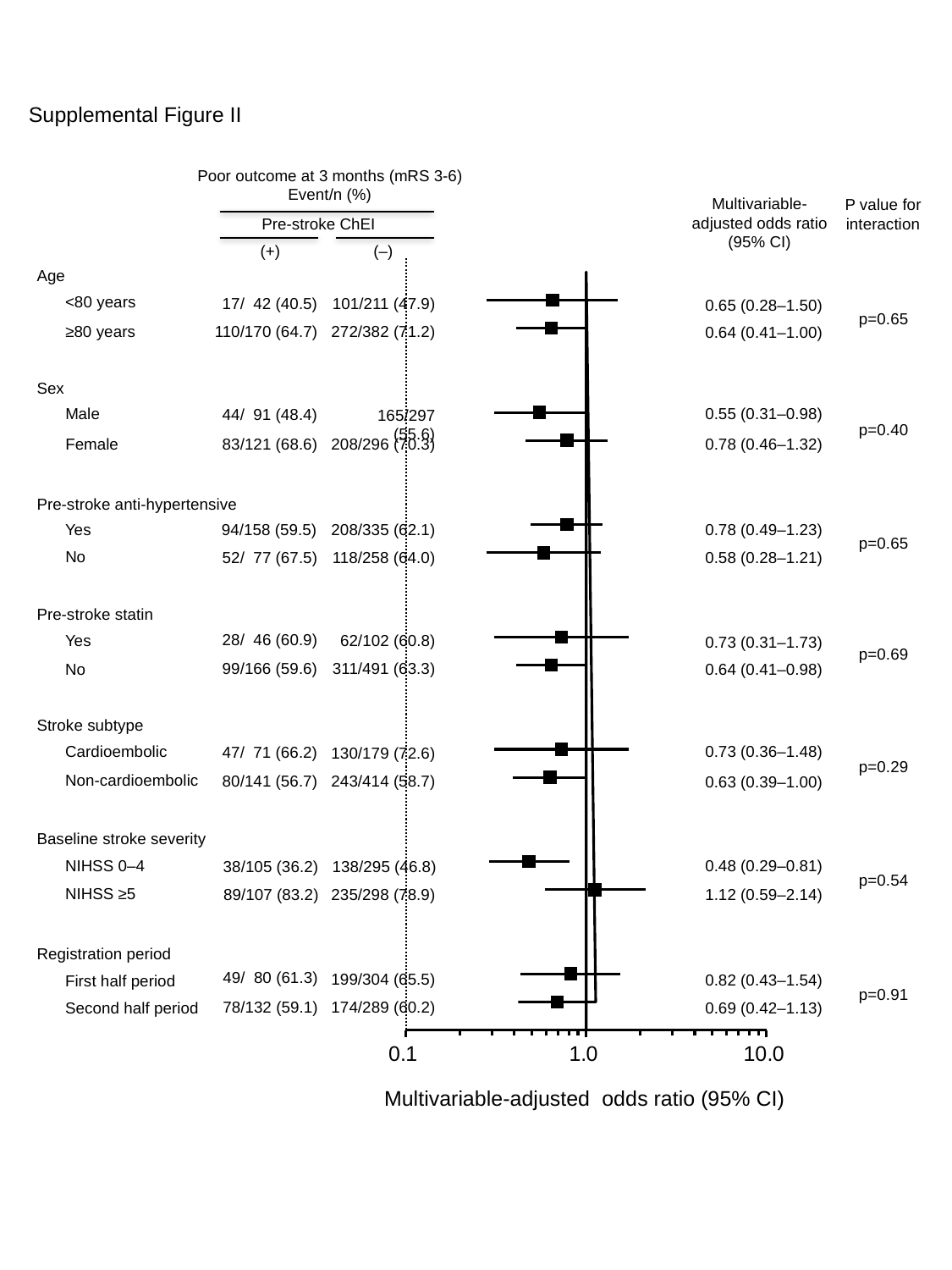

Supplemental Figure II
Poor outcome at 3 months (mRS 3-6)
Event/n (%)
Multivariable-adjusted odds ratio (95% CI)
P value for interaction
Pre-stroke ChEI
(+)
(–)

### Chart

| Category |  |  |
|---|---|---|
Age
<80 years
 17/  42 (40.5)
 101/211 (47.9)
0.65 (0.28–1.50)
p=0.65
≥80 years
110/170 (64.7)
272/382 (71.2)
0.64 (0.41–1.00)
Sex
Male
0.55 (0.31–0.98)
 44/  91 (48.4)
 165/297 (55.6)
p=0.40
Female
 83/121 (68.6)
208/296 (70.3)
0.78 (0.46–1.32)
Pre-stroke anti-hypertensive
0.78 (0.49–1.23)
Yes
    94/158 (59.5)
 208/335 (62.1)
p=0.65
No
 52/  77 (67.5)
0.58 (0.28–1.21)
118/258 (64.0)
Pre-stroke statin
 28/  46 (60.9)
Yes
 62/102 (60.8)
0.73 (0.31–1.73)
p=0.69
311/491 (63.3)
 99/166 (59.6)
No
0.64 (0.41–0.98)
Stroke subtype
Cardioembolic
0.73 (0.36–1.48)
  47/  71 (66.2)
130/179 (72.6)
p=0.29
Non-cardioembolic
  80/141 (56.7)
243/414 (58.7)
0.63 (0.39–1.00)
Baseline stroke severity
NIHSS 0–4
0.48 (0.29–0.81)
  38/105 (36.2)
138/295 (46.8)
p=0.54
NIHSS ≥5
 89/107 (83.2)
235/298 (78.9)
1.12 (0.59–2.14)
Registration period
 49/  80 (61.3)
 199/304 (65.5)
0.82 (0.43–1.54)
First half period
p=0.91
174/289 (60.2)
  78/132 (59.1)
Second half period
0.69 (0.42–1.13)
Multivariable-adjusted  odds ratio (95% CI)